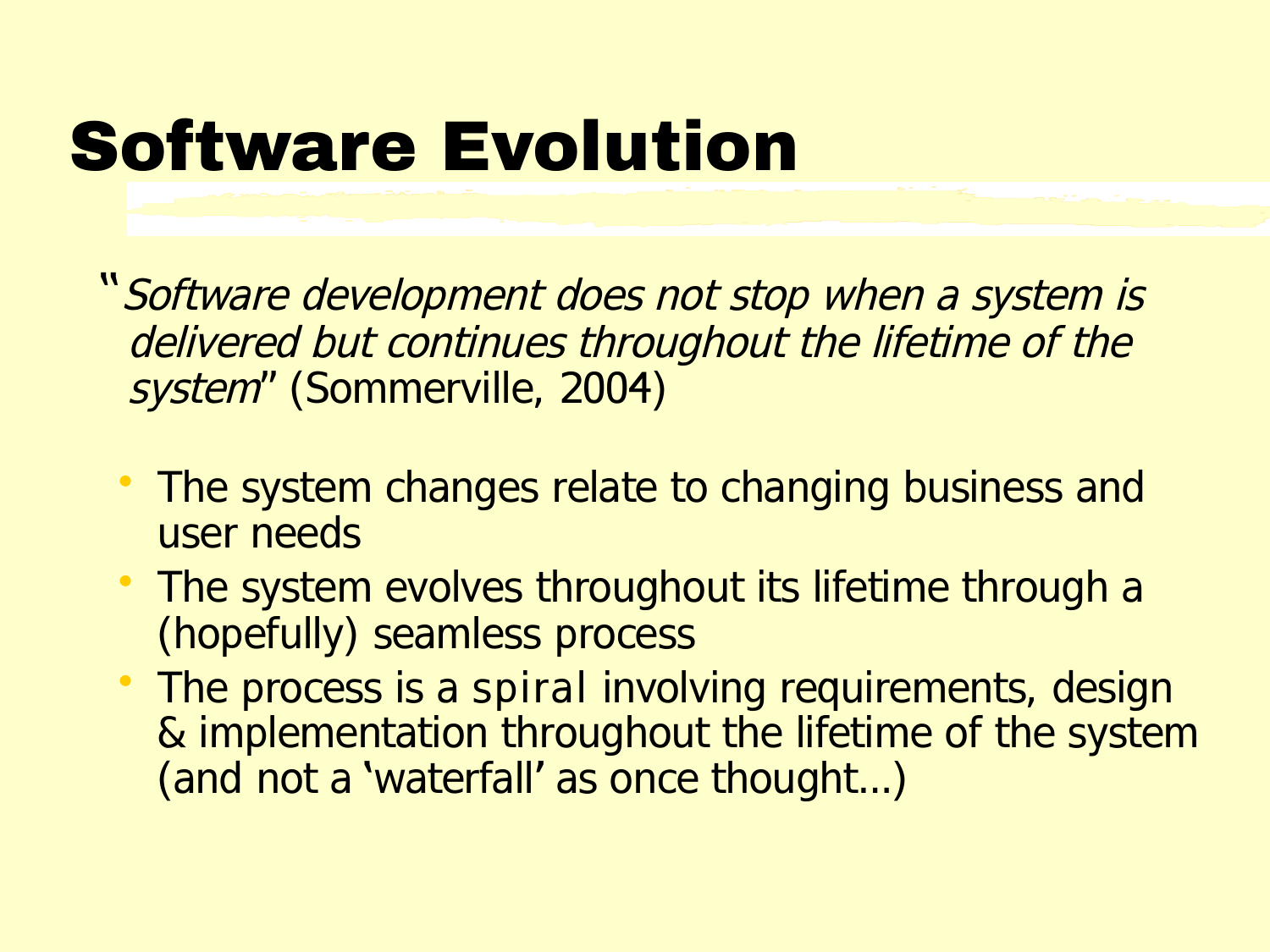

# Software Evolution
	“Software development does not stop when a system is
  delivered but continues throughout the lifetime of the
  system” (Sommerville, 2004)

The system changes relate to changing business and user needs
The system evolves throughout its lifetime through a (hopefully) seamless process
The process is a spiral involving requirements, design & implementation throughout the lifetime of the system
(and not a ‘waterfall’ as once thought…)